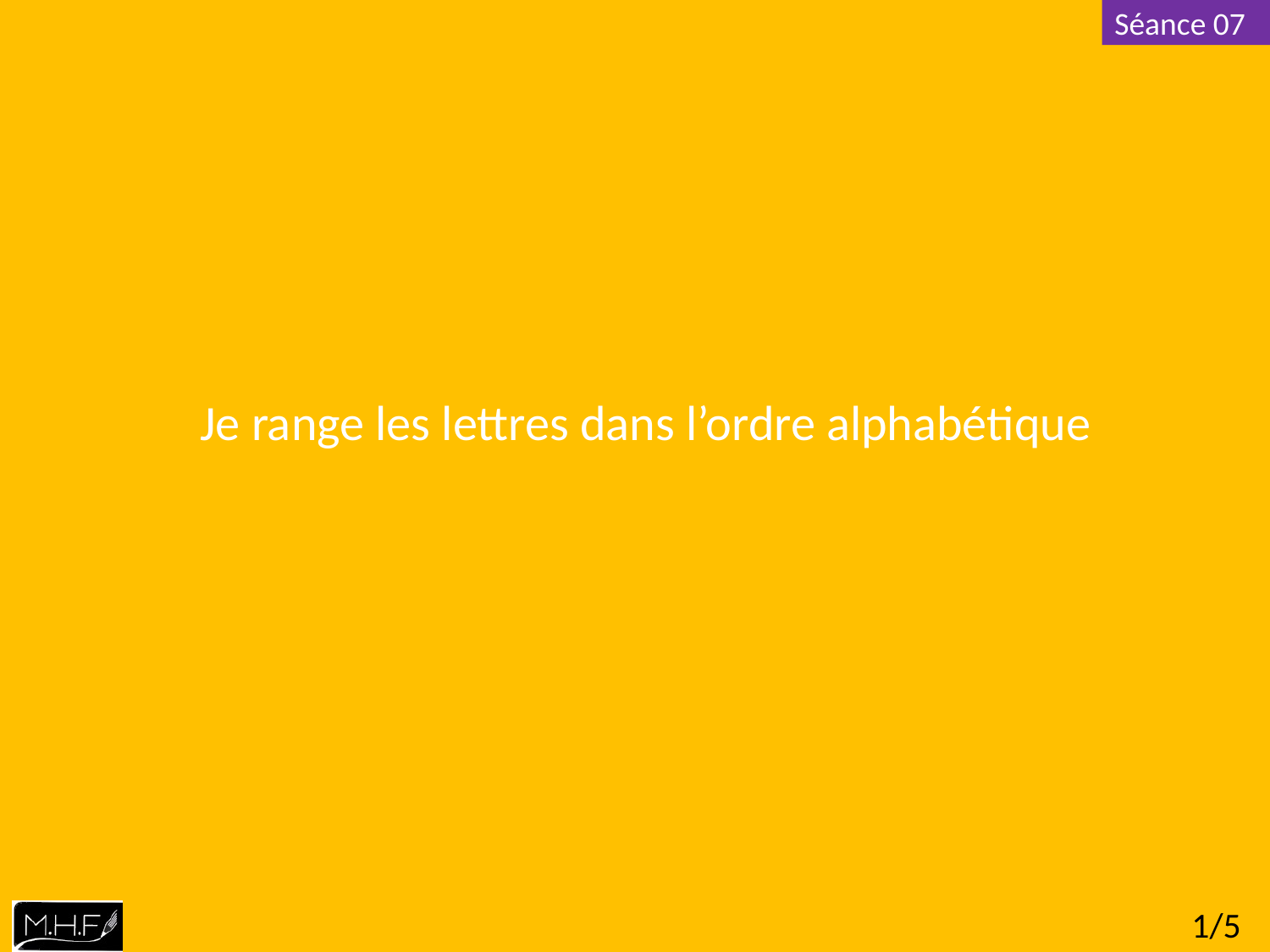

Je range les lettres dans l’ordre alphabétique
1/5